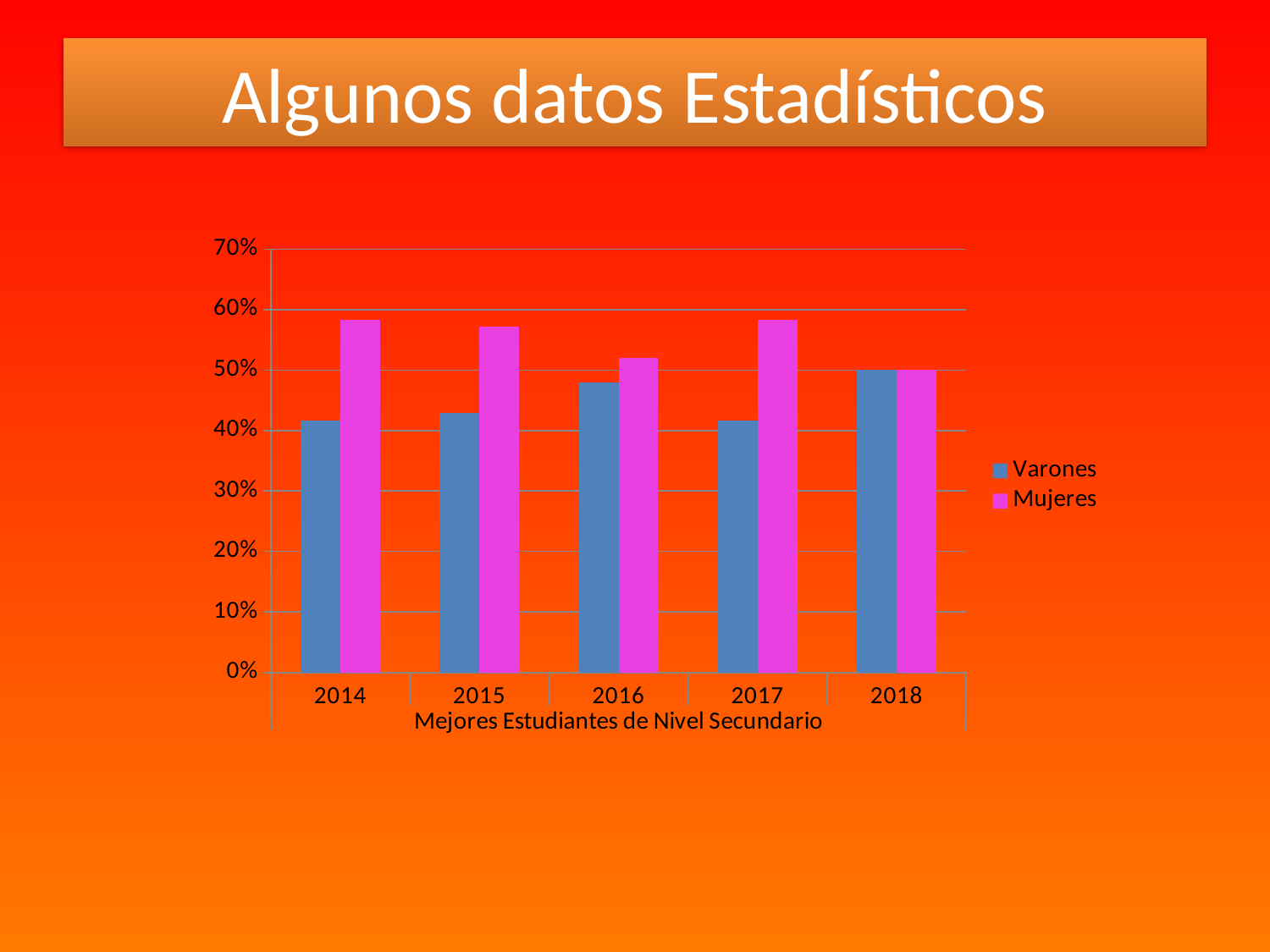

# Algunos datos Estadísticos

### Chart

| Category | Varones | Mujeres |
|---|---|---|
| 2014 | 0.4166666666666667 | 0.5833333333333334 |
| 2015 | 0.42857142857142855 | 0.5714285714285714 |
| 2016 | 0.48 | 0.52 |
| 2017 | 0.4166666666666667 | 0.5833333333333334 |
| 2018 | 0.5 | 0.5 |